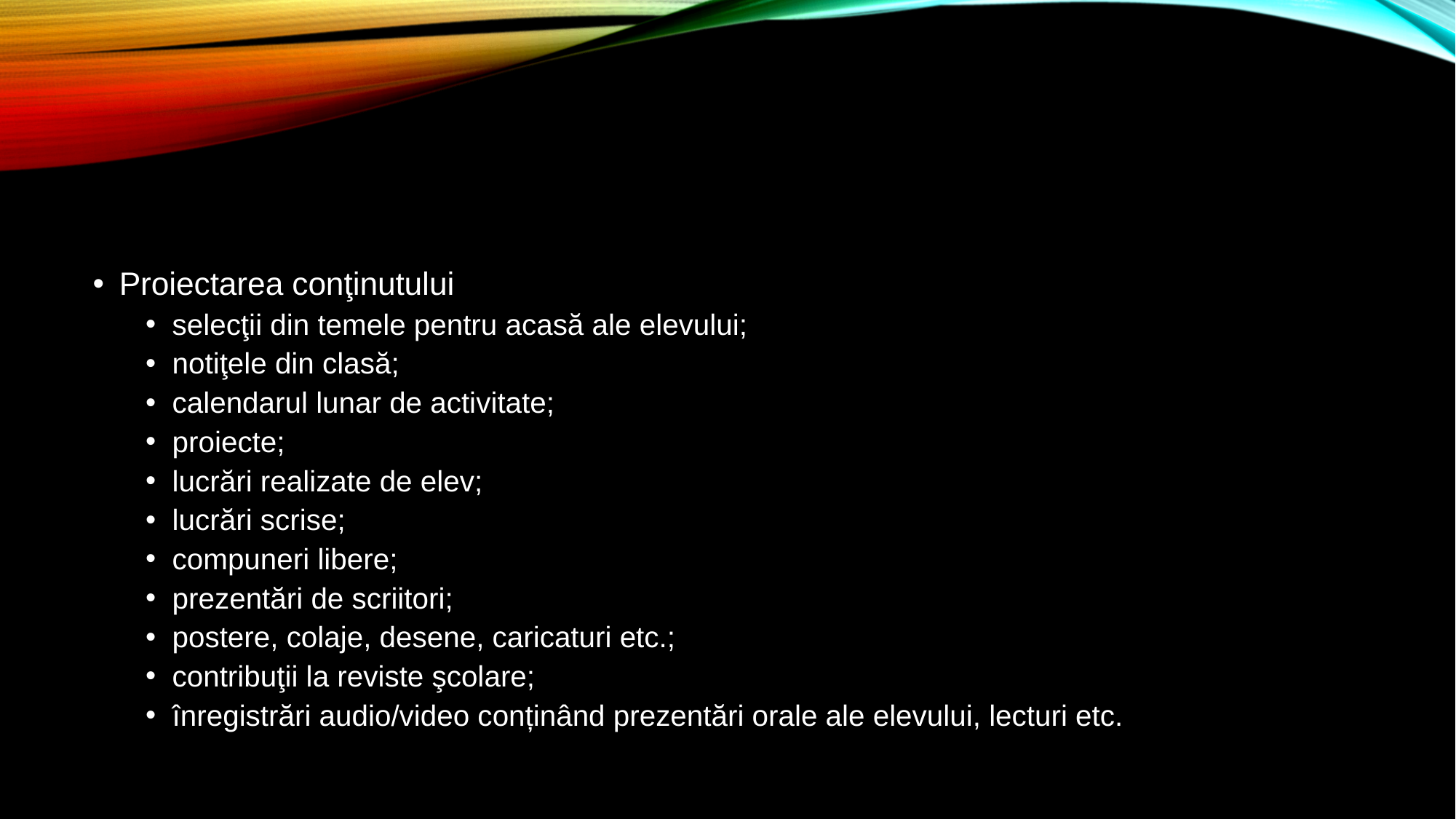

#
Proiectarea conţinutului
selecţii din temele pentru acasă ale elevului;
notiţele din clasă;
calendarul lunar de activitate;
proiecte;
lucrări realizate de elev;
lucrări scrise;
compuneri libere;
prezentări de scriitori;
postere, colaje, desene, caricaturi etc.;
contribuţii la reviste şcolare;
înregistrări audio/video conținând prezentări orale ale elevului, lecturi etc.